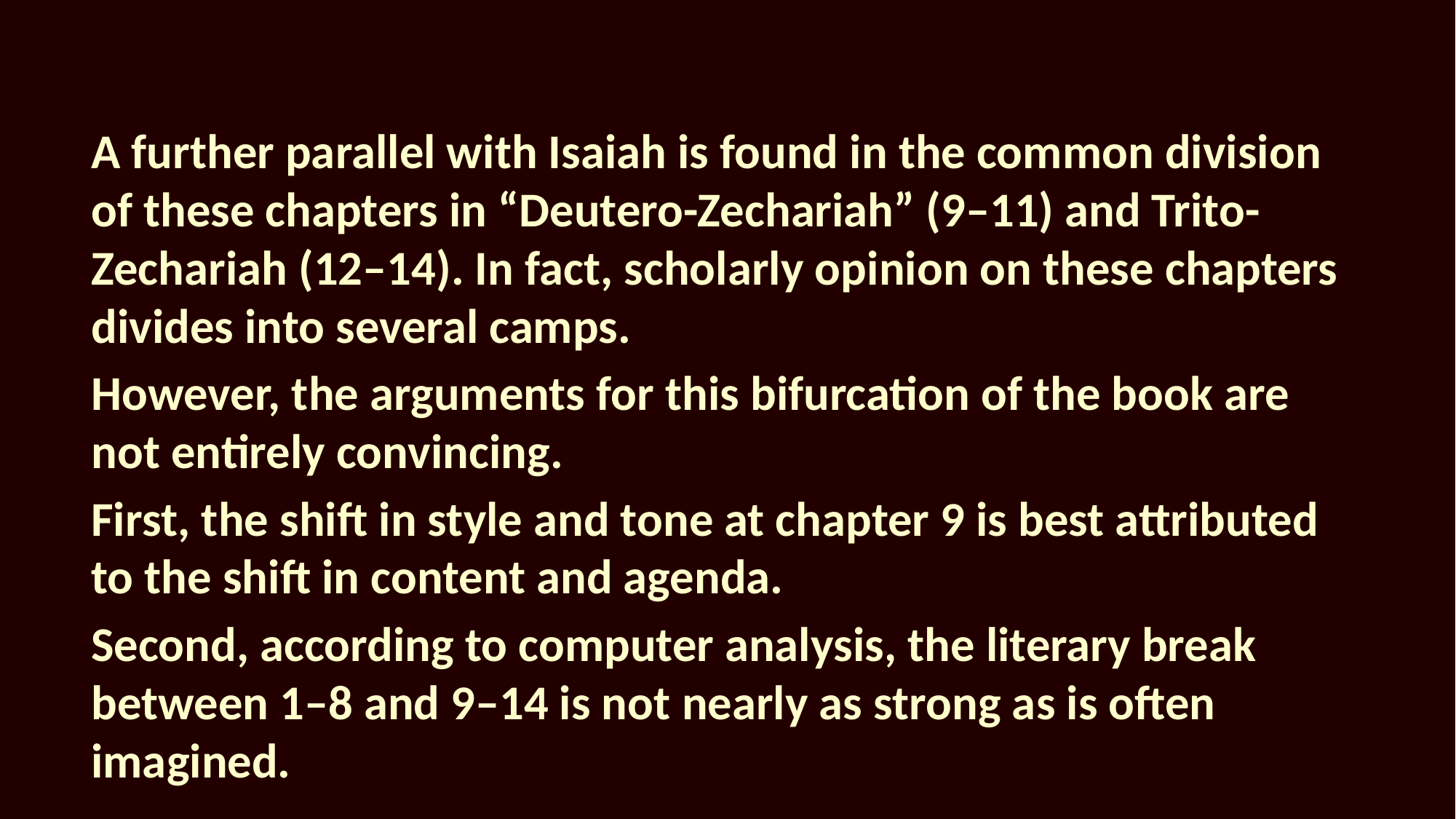

A further parallel with Isaiah is found in the common division of these chapters in “Deutero-Zechariah” (9–11) and Trito-Zechariah (12–14). In fact, scholarly opinion on these chapters divides into several camps.
However, the arguments for this bifurcation of the book are not entirely convincing.
First, the shift in style and tone at chapter 9 is best attributed to the shift in content and agenda.
Second, according to computer analysis, the literary break between 1–8 and 9–14 is not nearly as strong as is often imagined.